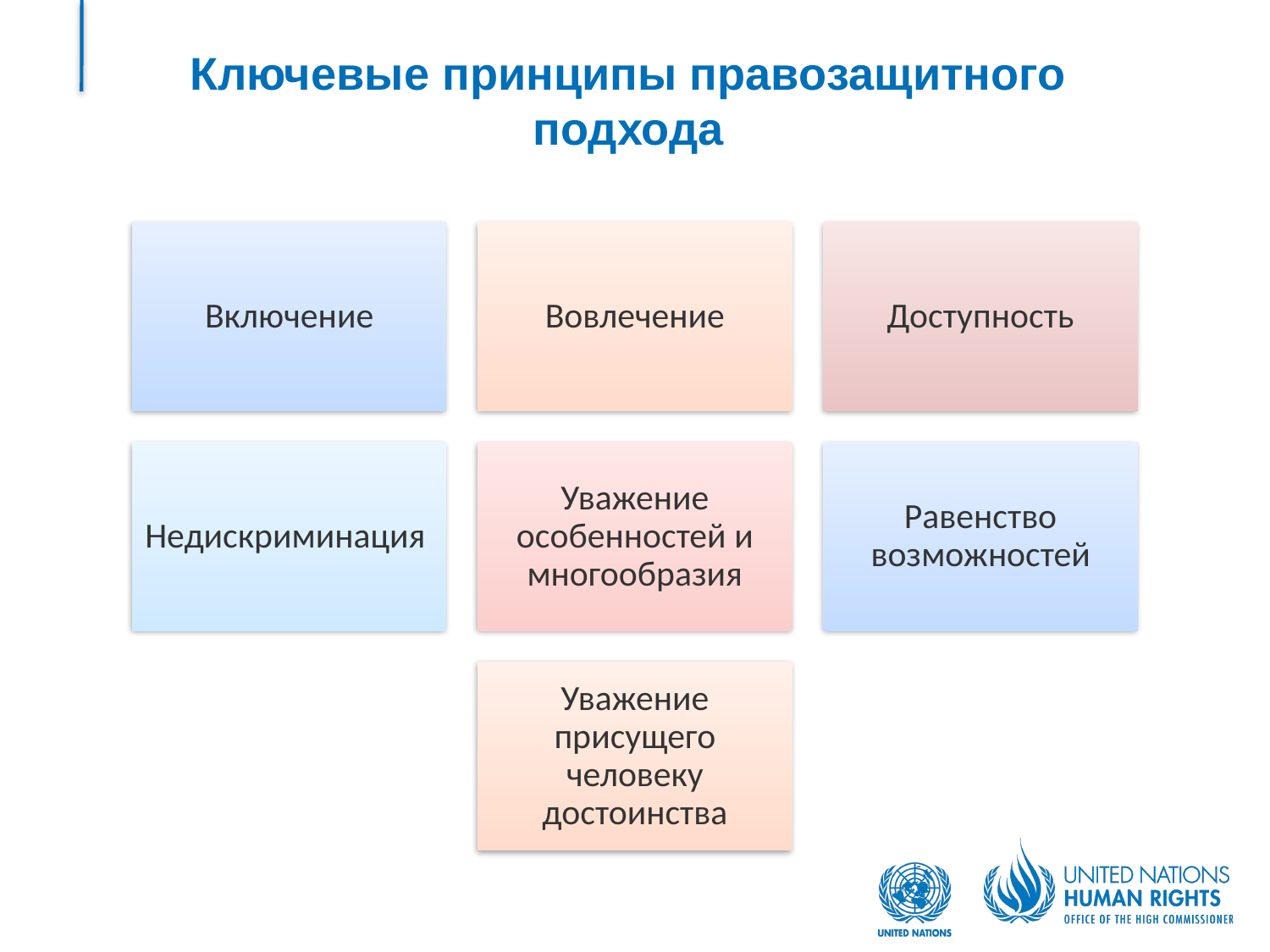

# Ключевые принципы правозащитного подхода
Включение
Вовлечение
Доступность
Недискриминация
Уважение особенностей и многообразия
Равенство возможностей
Уважение присущего человеку достоинства